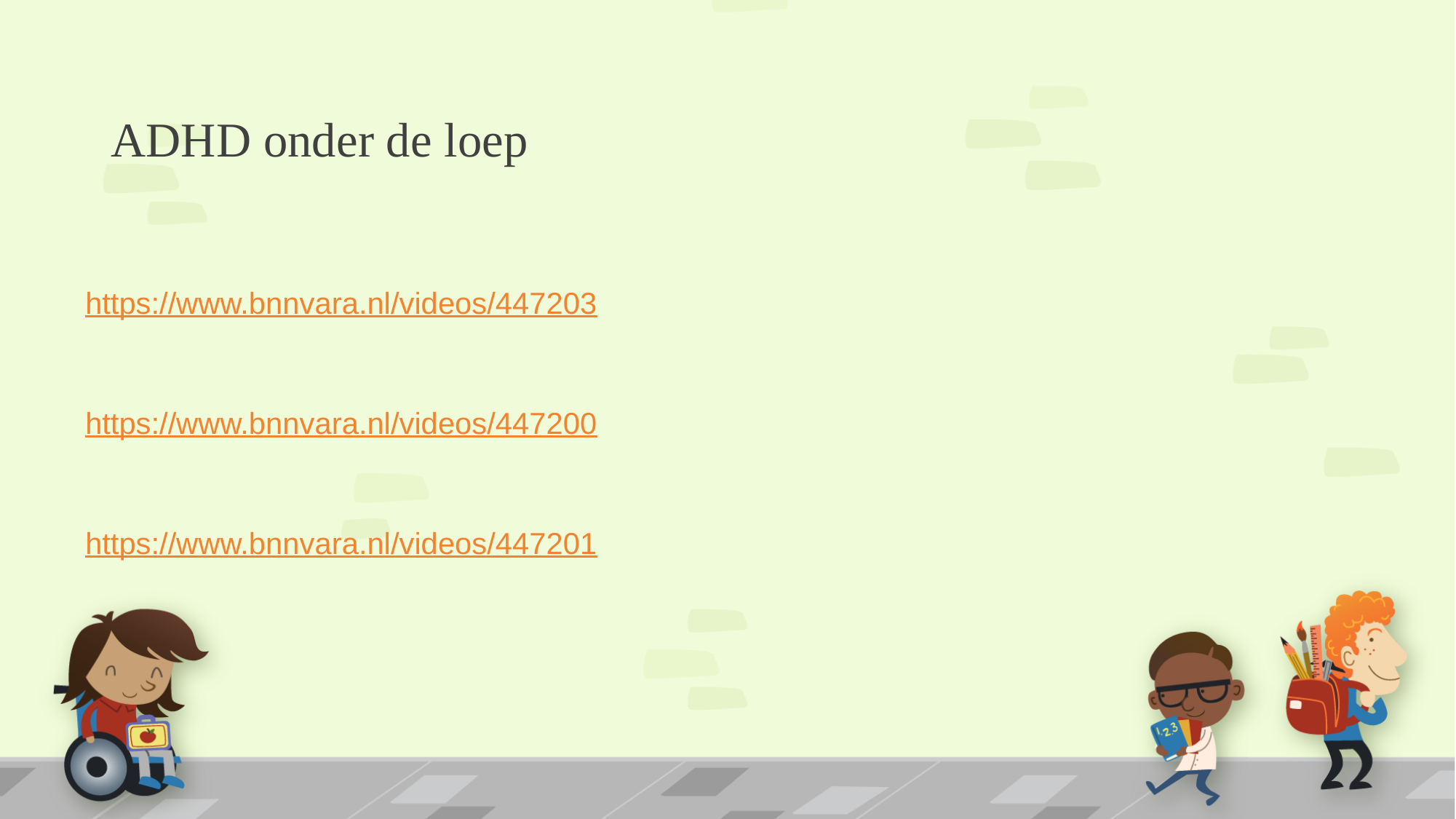

# ADHD onder de loep

https://www.bnnvara.nl/videos/447203

https://www.bnnvara.nl/videos/447200

https://www.bnnvara.nl/videos/447201